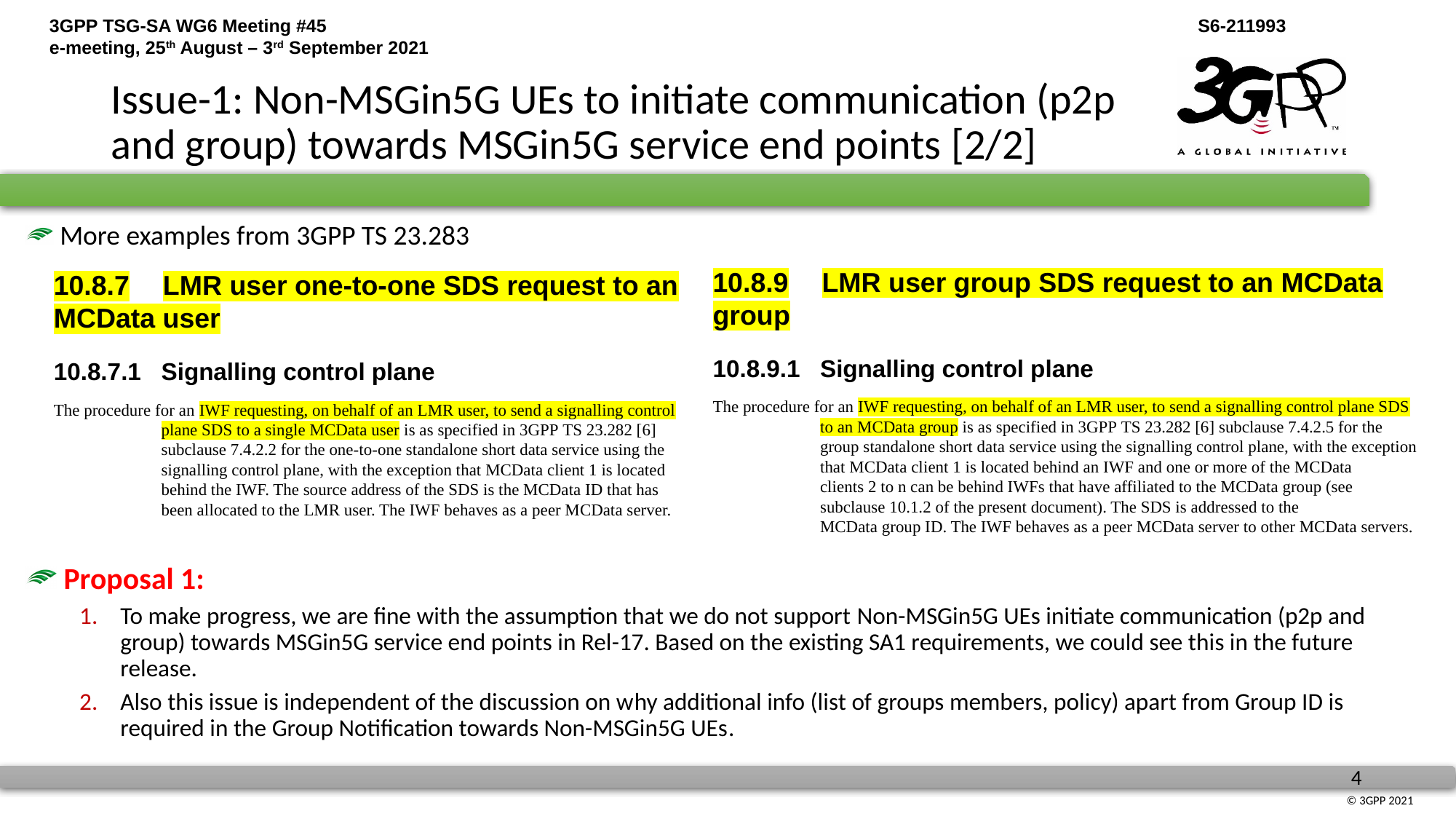

# Issue-1: Non-MSGin5G UEs to initiate communication (p2p and group) towards MSGin5G service end points [2/2]
 More examples from 3GPP TS 23.283
10.8.9	LMR user group SDS request to an MCData group
10.8.9.1	Signalling control plane
The procedure for an IWF requesting, on behalf of an LMR user, to send a signalling control plane SDS to an MCData group is as specified in 3GPP TS 23.282 [6] subclause 7.4.2.5 for the group standalone short data service using the signalling control plane, with the exception that MCData client 1 is located behind an IWF and one or more of the MCData clients 2 to n can be behind IWFs that have affiliated to the MCData group (see subclause 10.1.2 of the present document). The SDS is addressed to the MCData group ID. The IWF behaves as a peer MCData server to other MCData servers.
10.8.7	LMR user one-to-one SDS request to an MCData user
10.8.7.1	Signalling control plane
The procedure for an IWF requesting, on behalf of an LMR user, to send a signalling control plane SDS to a single MCData user is as specified in 3GPP TS 23.282 [6] subclause 7.4.2.2 for the one‑to‑one standalone short data service using the signalling control plane, with the exception that MCData client 1 is located behind the IWF. The source address of the SDS is the MCData ID that has been allocated to the LMR user. The IWF behaves as a peer MCData server.
 Proposal 1:
To make progress, we are fine with the assumption that we do not support Non-MSGin5G UEs initiate communication (p2p and group) towards MSGin5G service end points in Rel-17. Based on the existing SA1 requirements, we could see this in the future release.
Also this issue is independent of the discussion on why additional info (list of groups members, policy) apart from Group ID is required in the Group Notification towards Non-MSGin5G UEs.